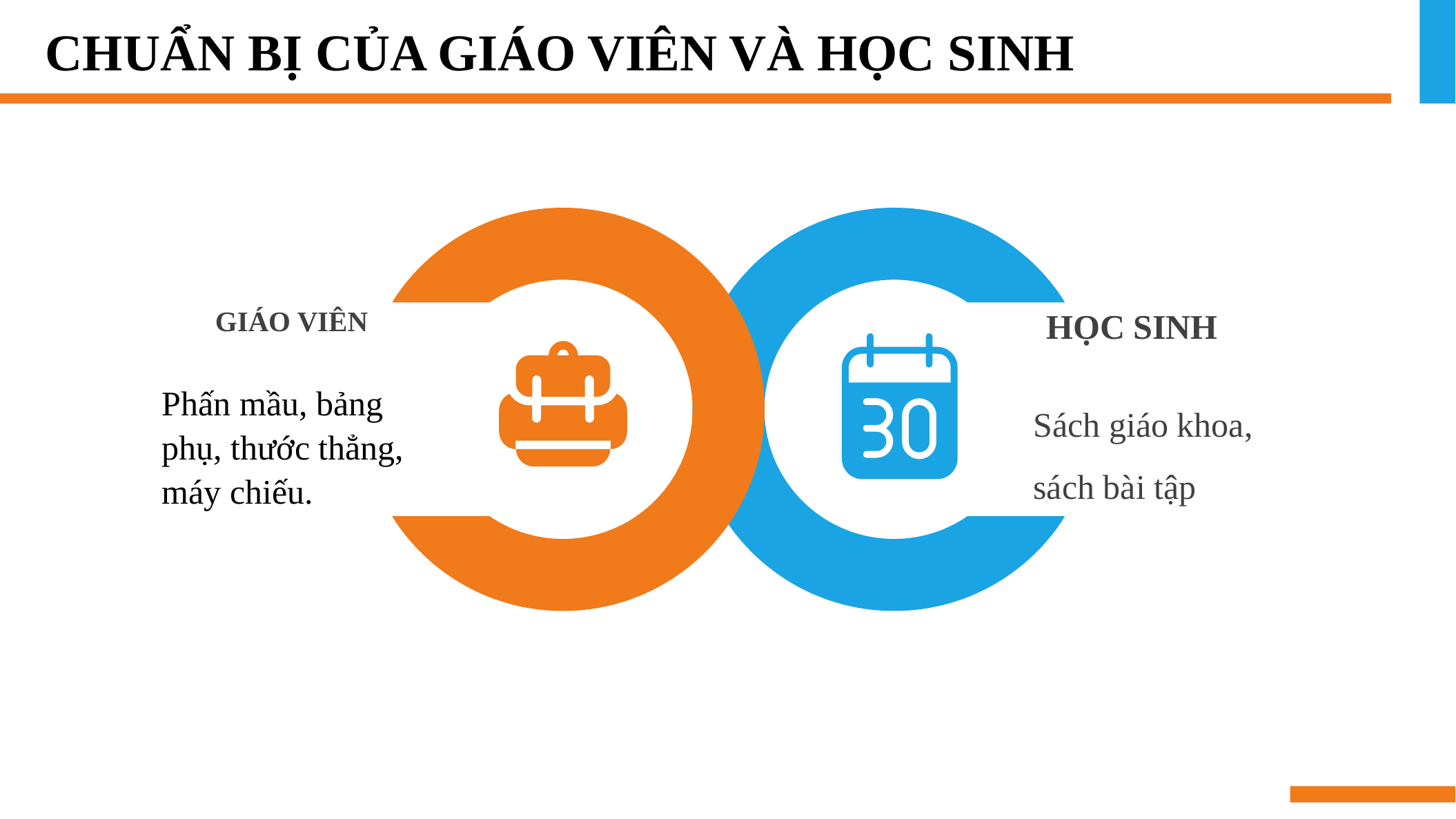

CHUẨN BỊ CỦA GIÁO VIÊN VÀ HỌC SINH

GIÁO VIÊN

Phấn mầu, bảng phụ, thước thẳng, máy chiếu.

HỌC SINH

Sách giáo khoa, sách bài tập